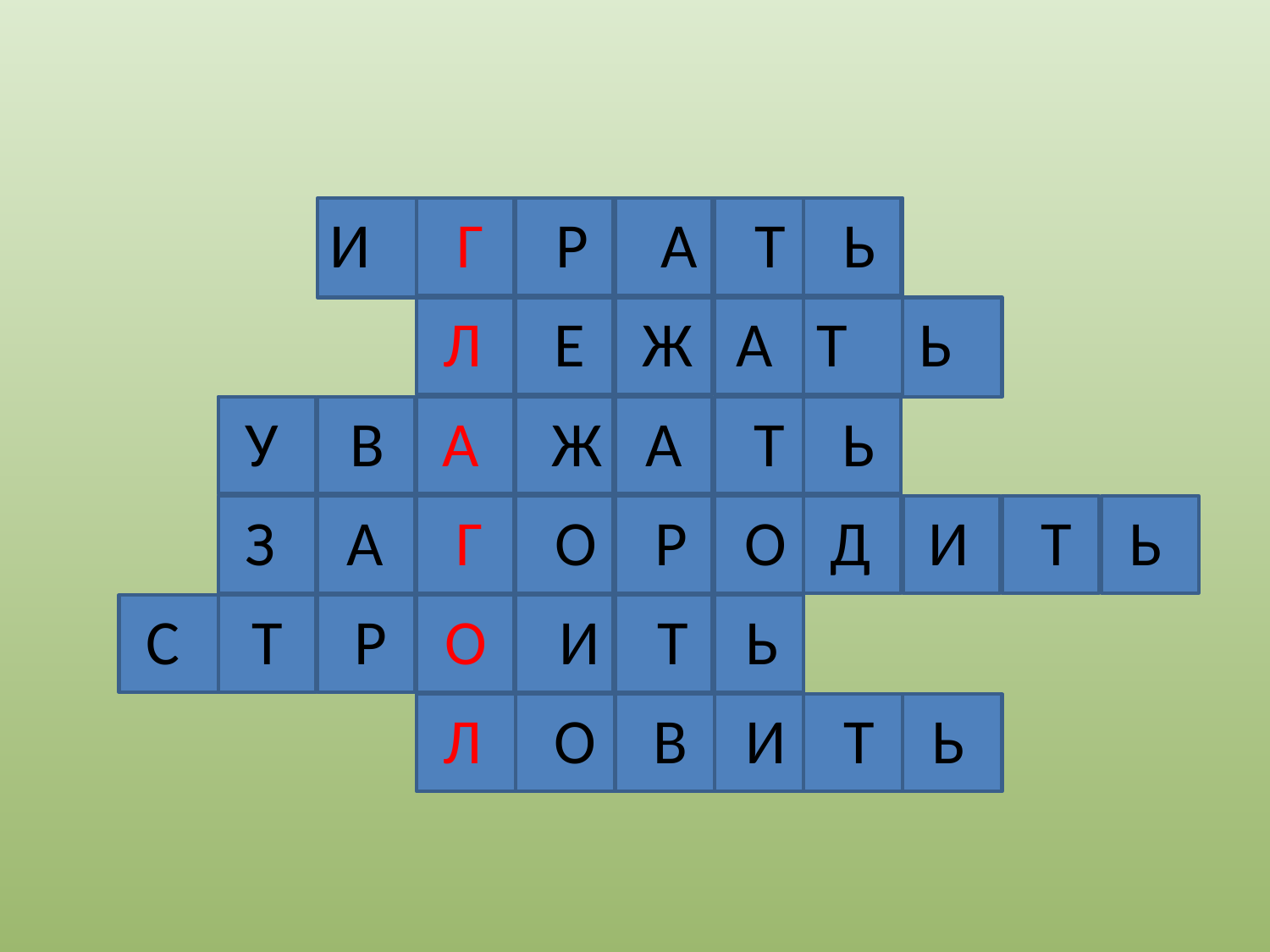

и
И      Г     Р     А    Т    Ь

 Л     Е    Ж   А   Т     Ь

 У     В    А     Ж   А     Т    Ь

 З     А     Г     О    Р    О   Д    И     Т    Ь

 С     Т     Р    О     И    Т    Ь

 Л     О    В    И    Т    Ь